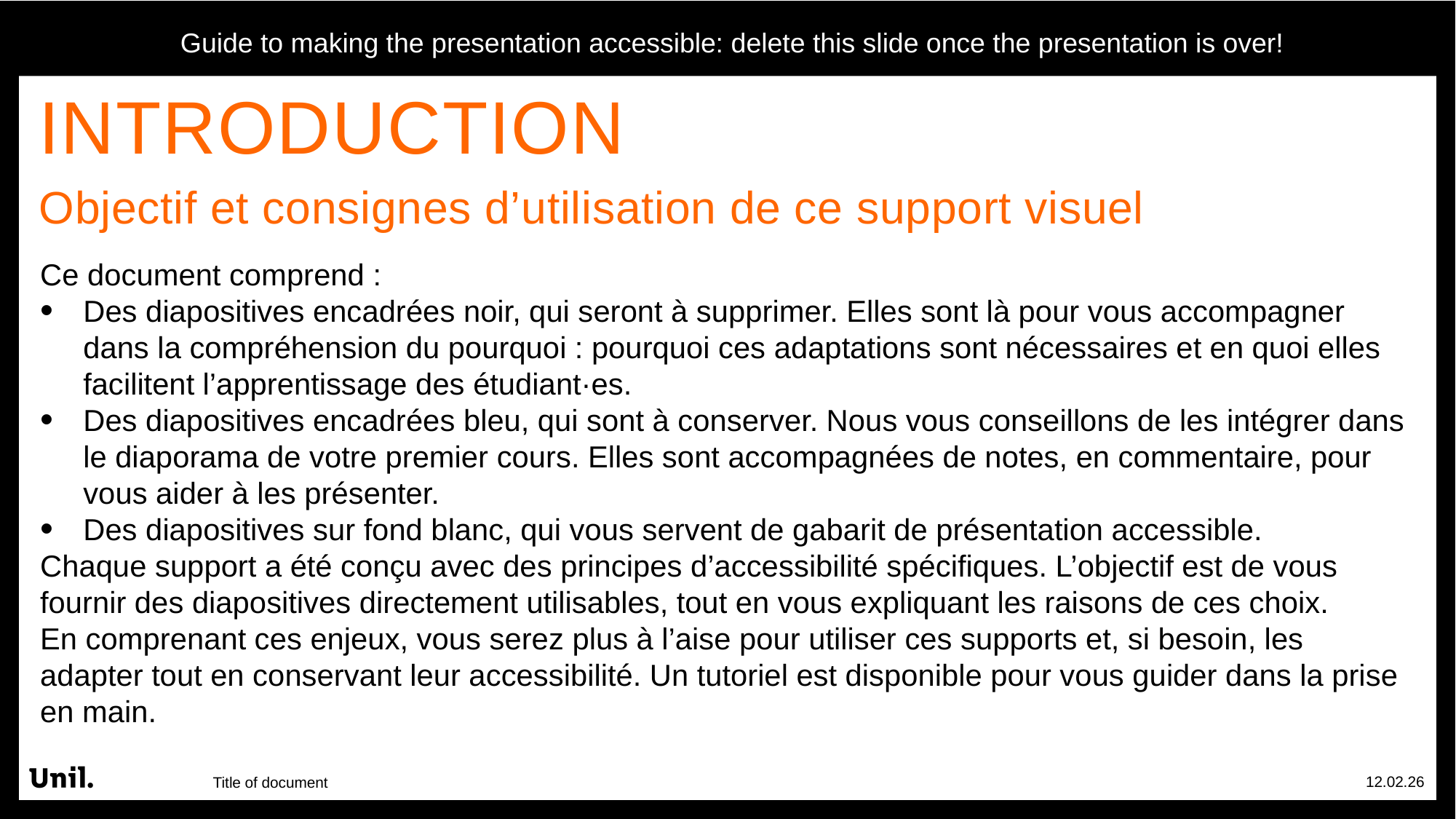

# INTRODUCTION​
Objectif et consignes d’utilisation de ce support visuel​
Ce document comprend : ​
Des diapositives encadrées noir, qui seront à supprimer. Elles sont là pour vous accompagner dans la compréhension du pourquoi : pourquoi ces adaptations sont nécessaires et en quoi elles facilitent l’apprentissage des étudiant·es.​
Des diapositives encadrées bleu, qui sont à conserver. Nous vous conseillons de les intégrer dans le diaporama de votre premier cours. Elles sont accompagnées de notes, en commentaire, pour vous aider à les présenter.​
Des diapositives sur fond blanc, qui vous servent de gabarit de présentation accessible.​
Chaque support a été conçu avec des principes d’accessibilité spécifiques. L’objectif est de vous fournir des diapositives directement utilisables, tout en vous expliquant les raisons de ces choix.​
En comprenant ces enjeux, vous serez plus à l’aise pour utiliser ces supports et, si besoin, les adapter tout en conservant leur accessibilité. Un tutoriel est disponible pour vous guider dans la prise en main.​
12.02.26
Title of document